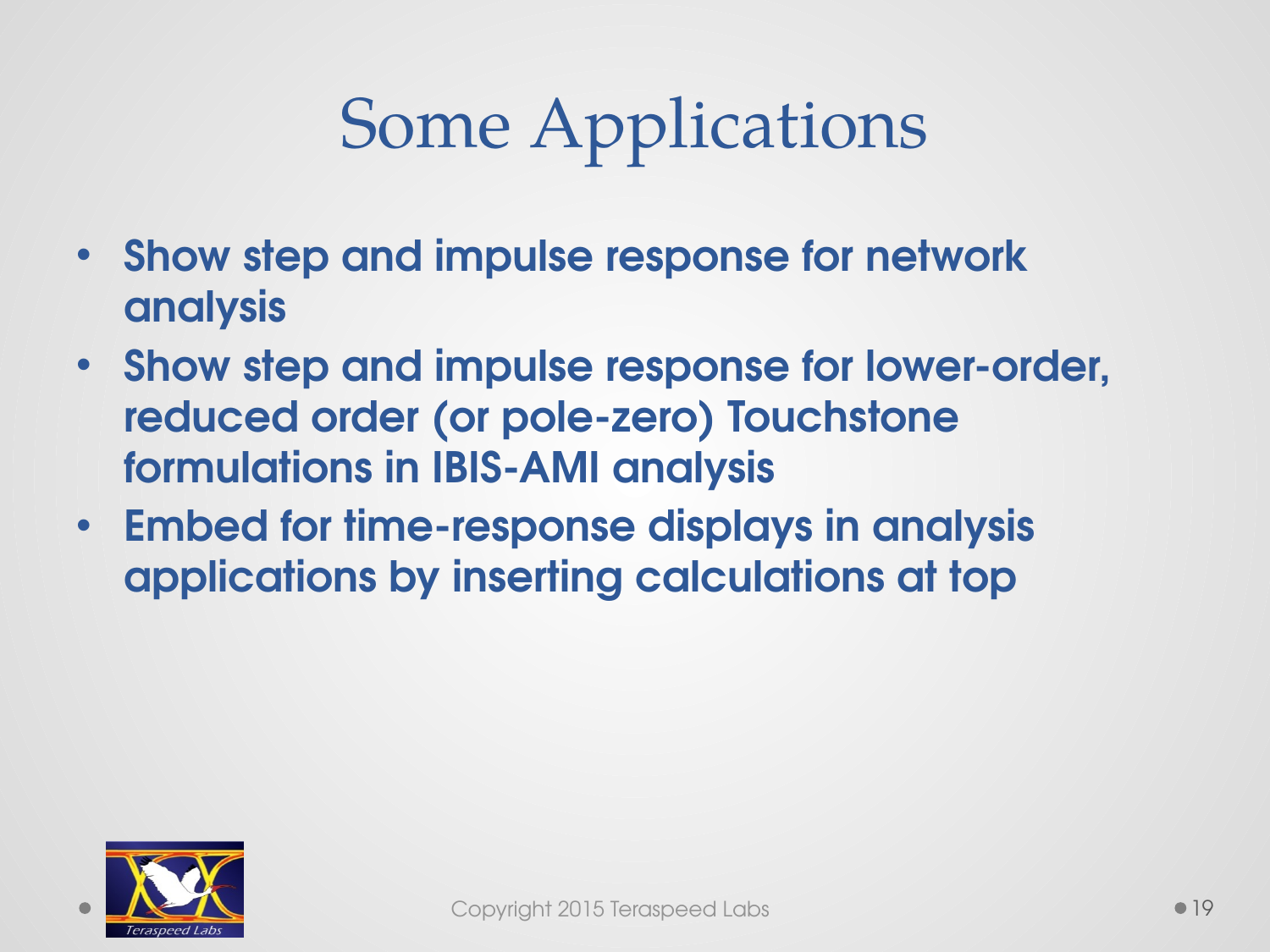

# Some Applications
Show step and impulse response for network analysis
Show step and impulse response for lower-order, reduced order (or pole-zero) Touchstone formulations in IBIS-AMI analysis
Embed for time-response displays in analysis applications by inserting calculations at top
19
Copyright 2015 Teraspeed Labs